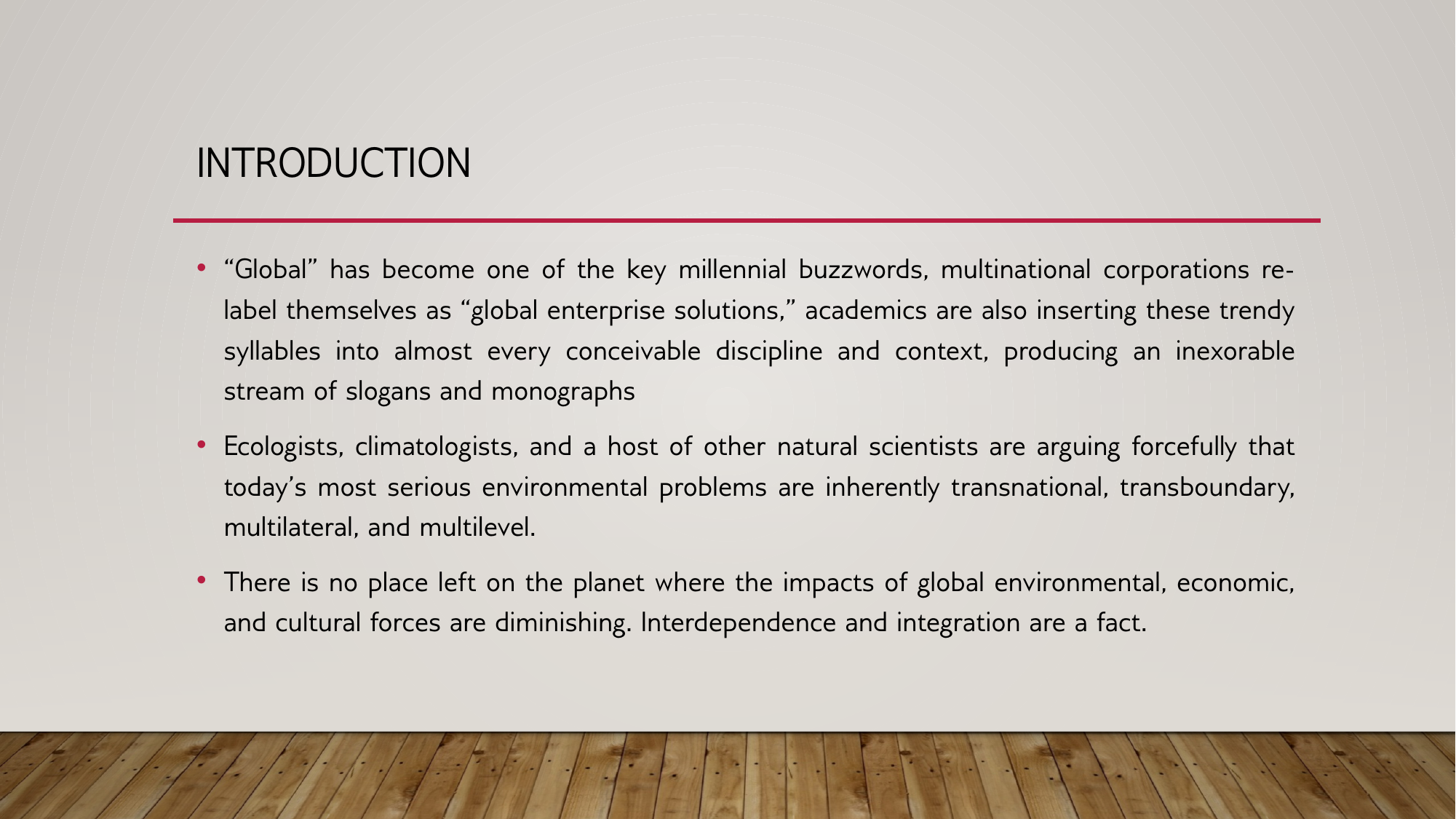

# Introduction
“Global” has become one of the key millennial buzzwords, multinational corporations re- label themselves as “global enterprise solutions,” academics are also inserting these trendy syllables into almost every conceivable discipline and context, producing an inexorable stream of slogans and monographs
Ecologists, climatologists, and a host of other natural scientists are arguing forcefully that today’s most serious environmental problems are inherently transnational, transboundary, multilateral, and multilevel.
There is no place left on the planet where the impacts of global environmental, economic, and cultural forces are diminishing. Interdependence and integration are a fact.